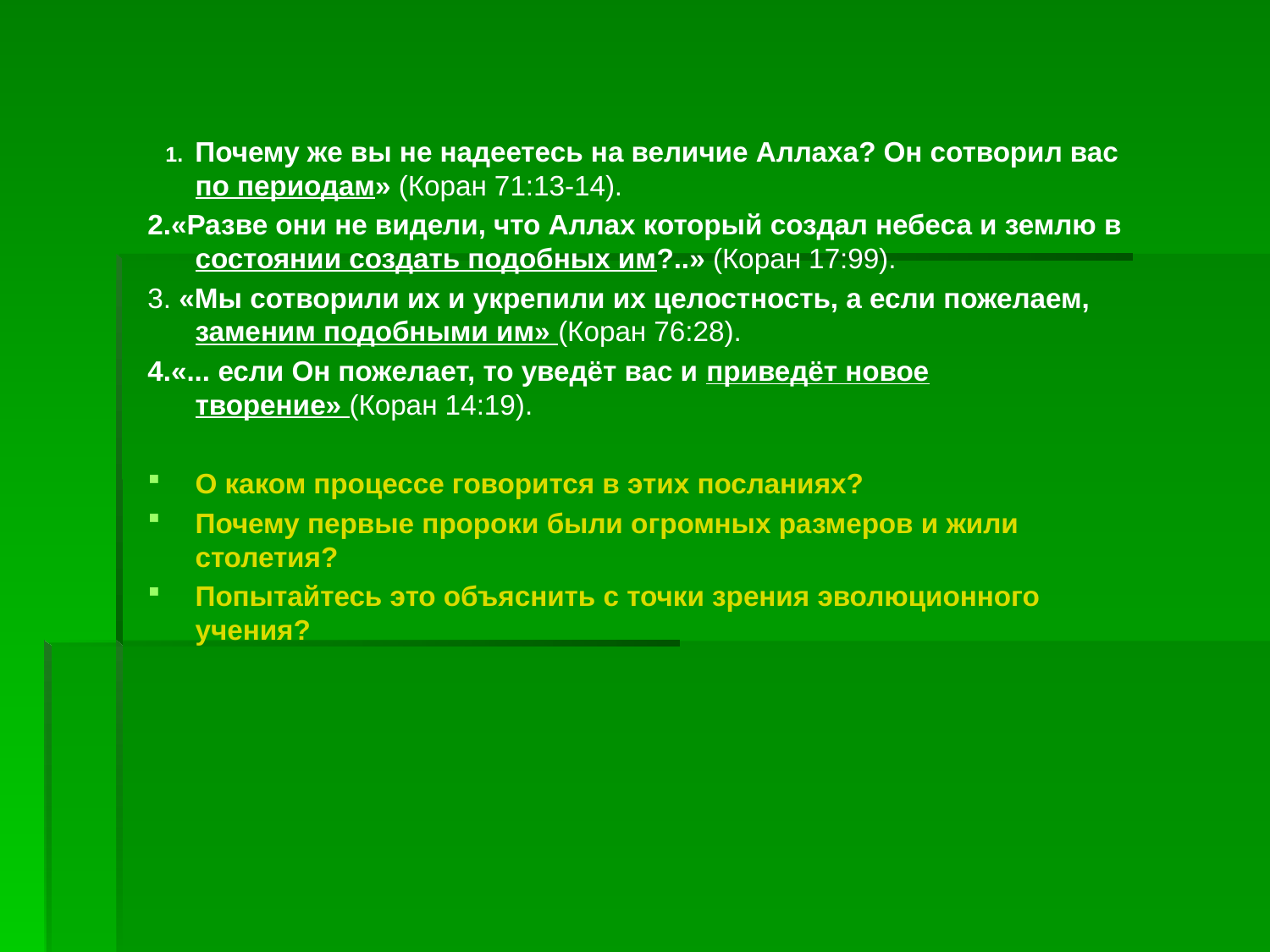

1.  Почему же вы не надеетесь на величие Аллаха? Он сотворил вас по периодам» (Коран 71:13-14).
2.«Разве они не видели, что Аллах который создал небеса и землю в состоянии создать подобных им?..» (Коран 17:99).
3. «Мы сотворили их и укрепили их целостность, а если пожелаем, заменим подобными им» (Коран 76:28).
4.«... если Он пожелает, то уведёт вас и приведёт новое творение» (Коран 14:19).

О каком процессе говорится в этих посланиях?
Почему первые пророки были огромных размеров и жили столетия?
Попытайтесь это объяснить с точки зрения эволюционного учения?